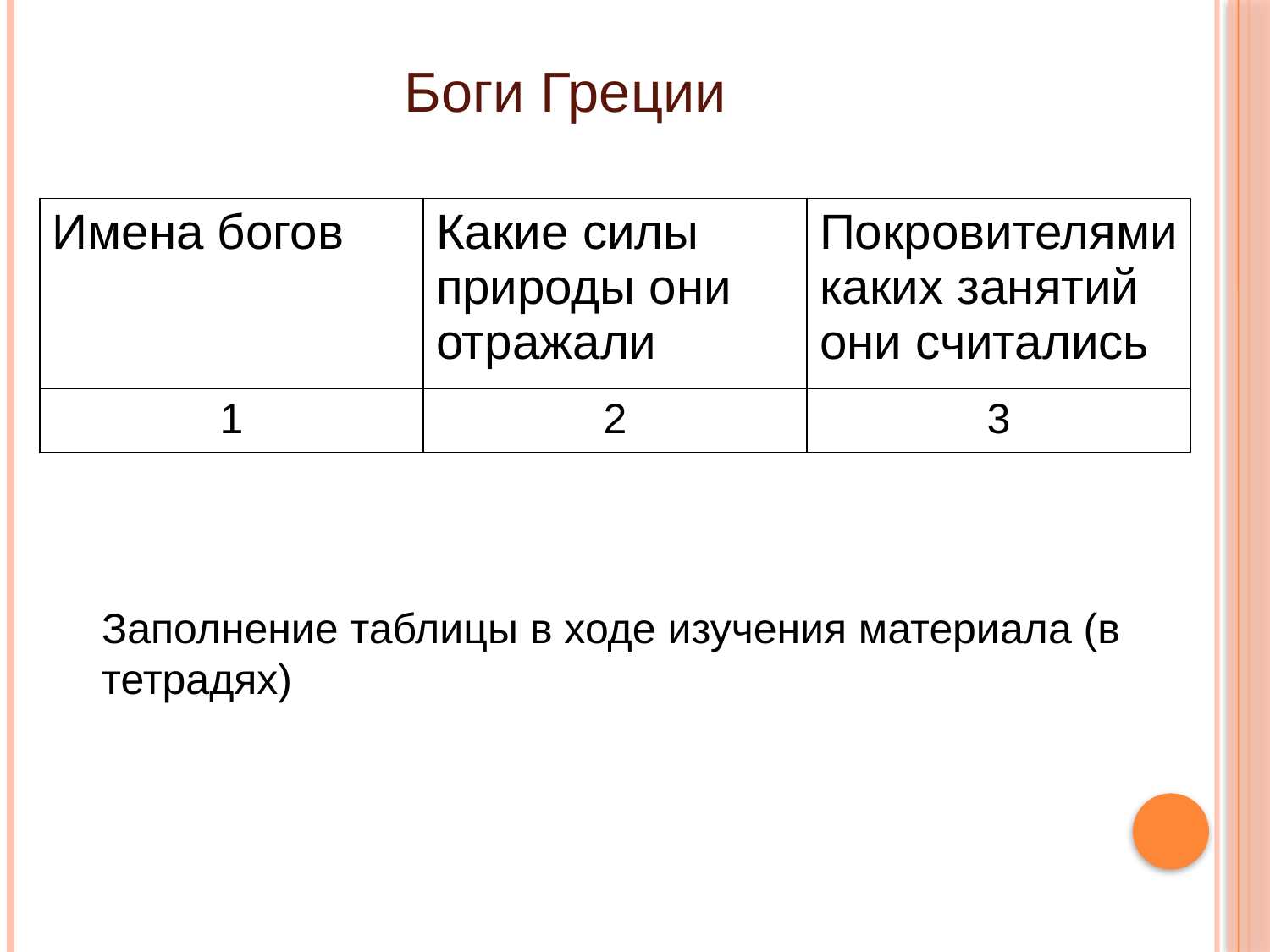

Боги Греции
| Имена богов | Какие силы природы они отражали | Покровителями каких занятий они считались |
| --- | --- | --- |
| 1 | 2 | 3 |
Заполнение таблицы в ходе изучения материала (в тетрадях)